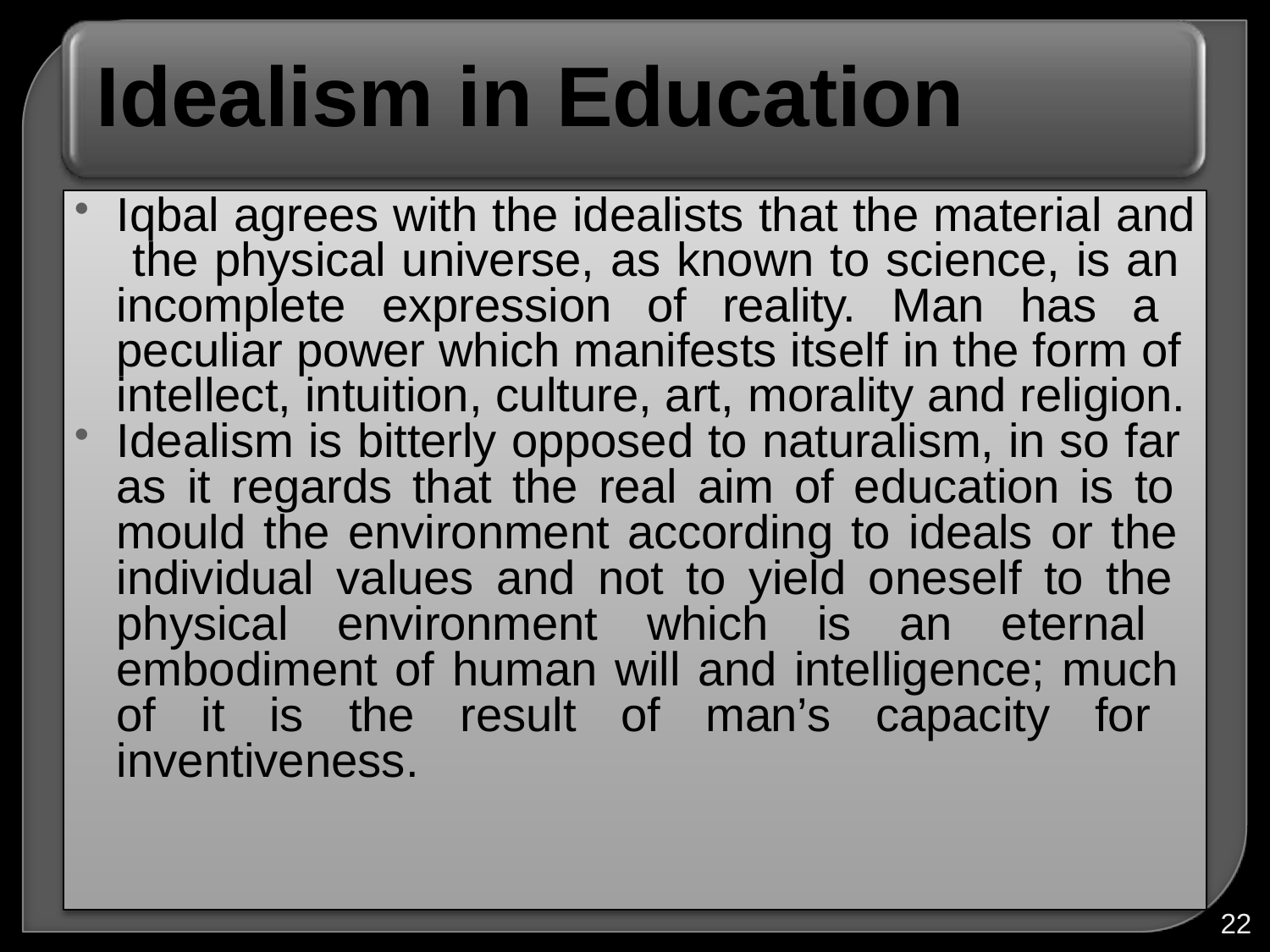

# Idealism in Education

Iqbal agrees with the idealists that the material and  the physical universe, as known to science, is an  incomplete expression of reality. Man has a  peculiar power which manifests itself in the form of  intellect, intuition, culture, art, morality and religion.
Idealism is bitterly opposed to naturalism, in so far  as it regards that the real aim of education is to  mould the environment according to ideals or the  individual values and not to yield oneself to the  physical environment which is an eternal  embodiment of human will and intelligence; much  of it is the result of man’s capacity for  inventiveness.

22